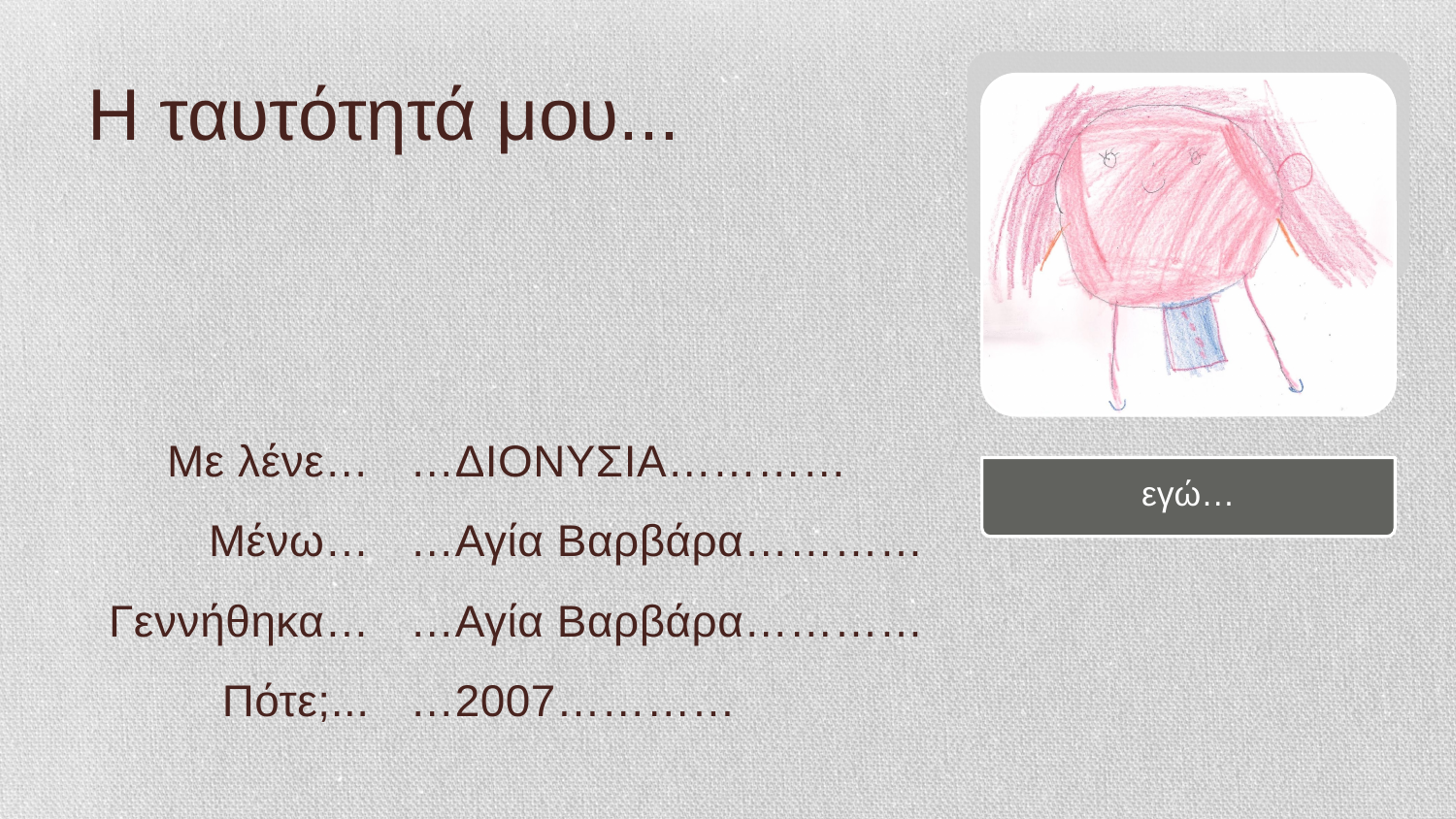

εγώ…
…ΔΙΟΝΥΣΙΑ…………
…Αγία Βαρβάρα…………
…Αγία Βαρβάρα…………
…2007…………